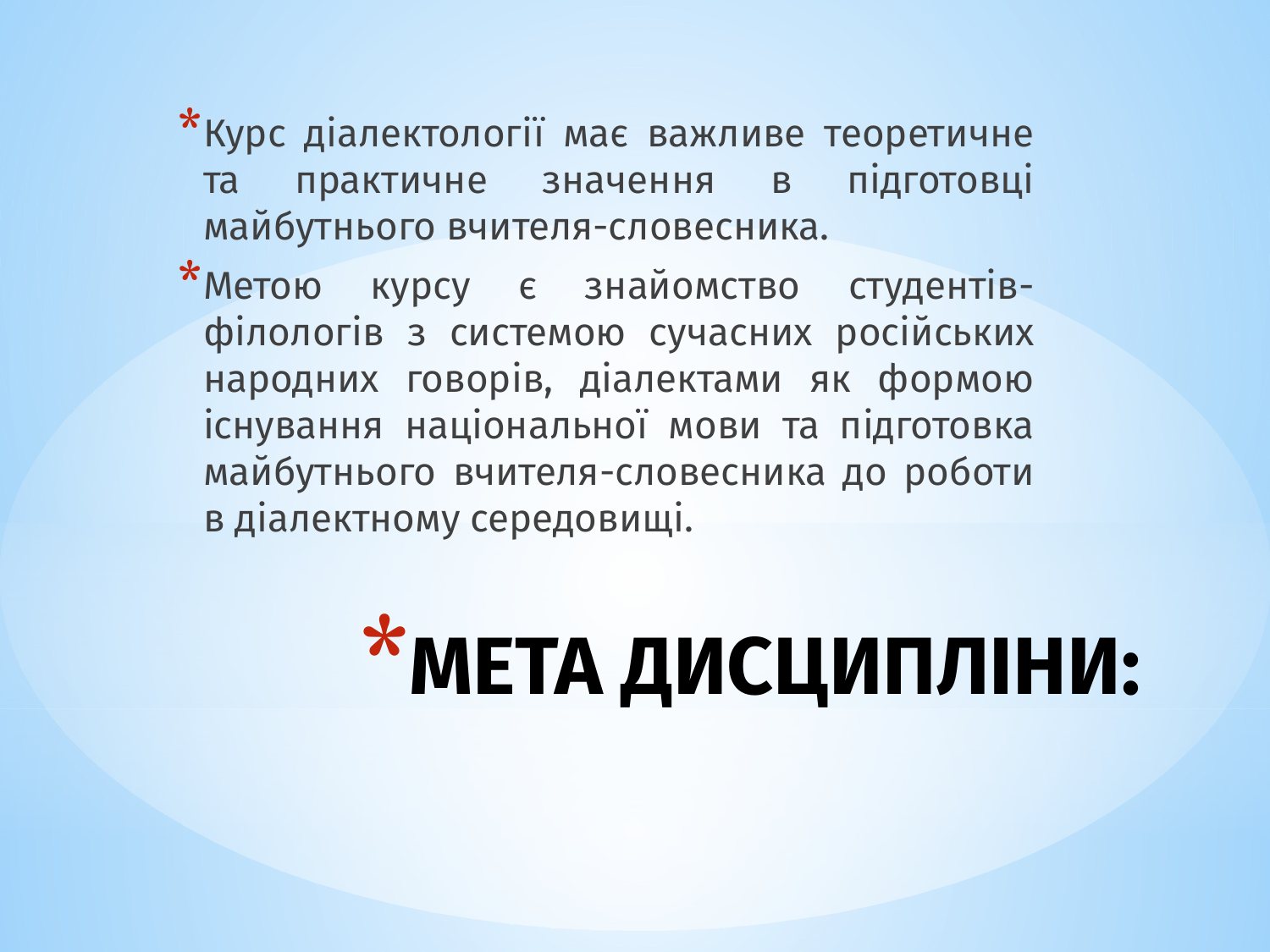

Курс діалектології має важливе теоретичне та практичне значення в підготовці майбутнього вчителя-словесника.
Метою курсу є знайомство студентів-філологів з системою сучасних російських народних говорів, діалектами як формою існування національної мови та підготовка майбутнього вчителя-словесника до роботи в діалектному середовищі.

# МЕТА ДИСЦИПЛІНИ: